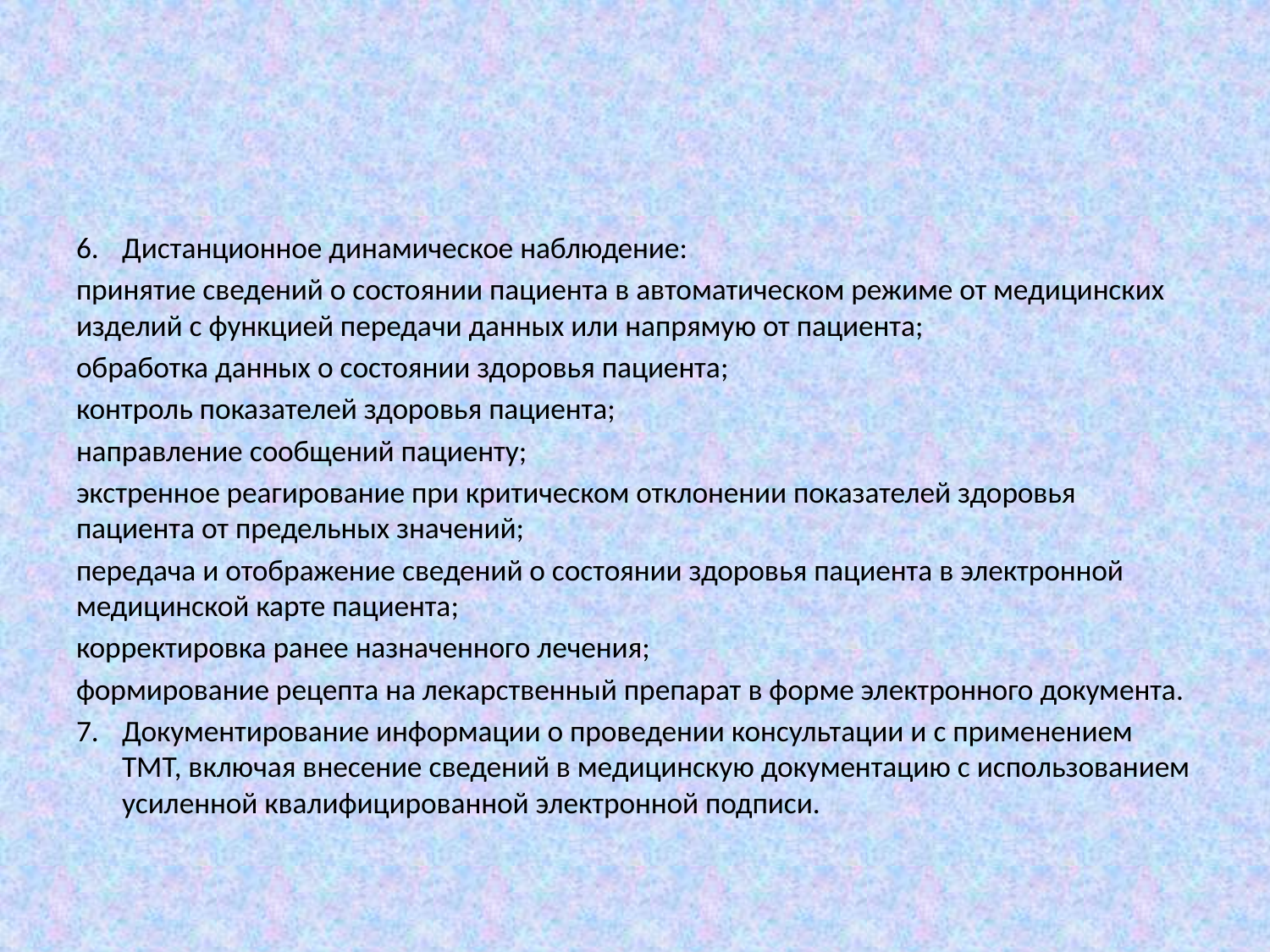

#
Дистанционное динамическое наблюдение:
принятие сведений о состоянии пациента в автоматическом режиме от медицинских изделий с функцией передачи данных или напрямую от пациента;
обработка данных о состоянии здоровья пациента;
контроль показателей здоровья пациента;
направление сообщений пациенту;
экстренное реагирование при критическом отклонении показателей здоровья пациента от предельных значений;
передача и отображение сведений о состоянии здоровья пациента в электронной медицинской карте пациента;
корректировка ранее назначенного лечения;
формирование рецепта на лекарственный препарат в форме электронного документа.
Документирование информации о проведении консультации и с применением ТМТ, включая внесение сведений в медицинскую документацию с использованием усиленной квалифицированной электронной подписи.